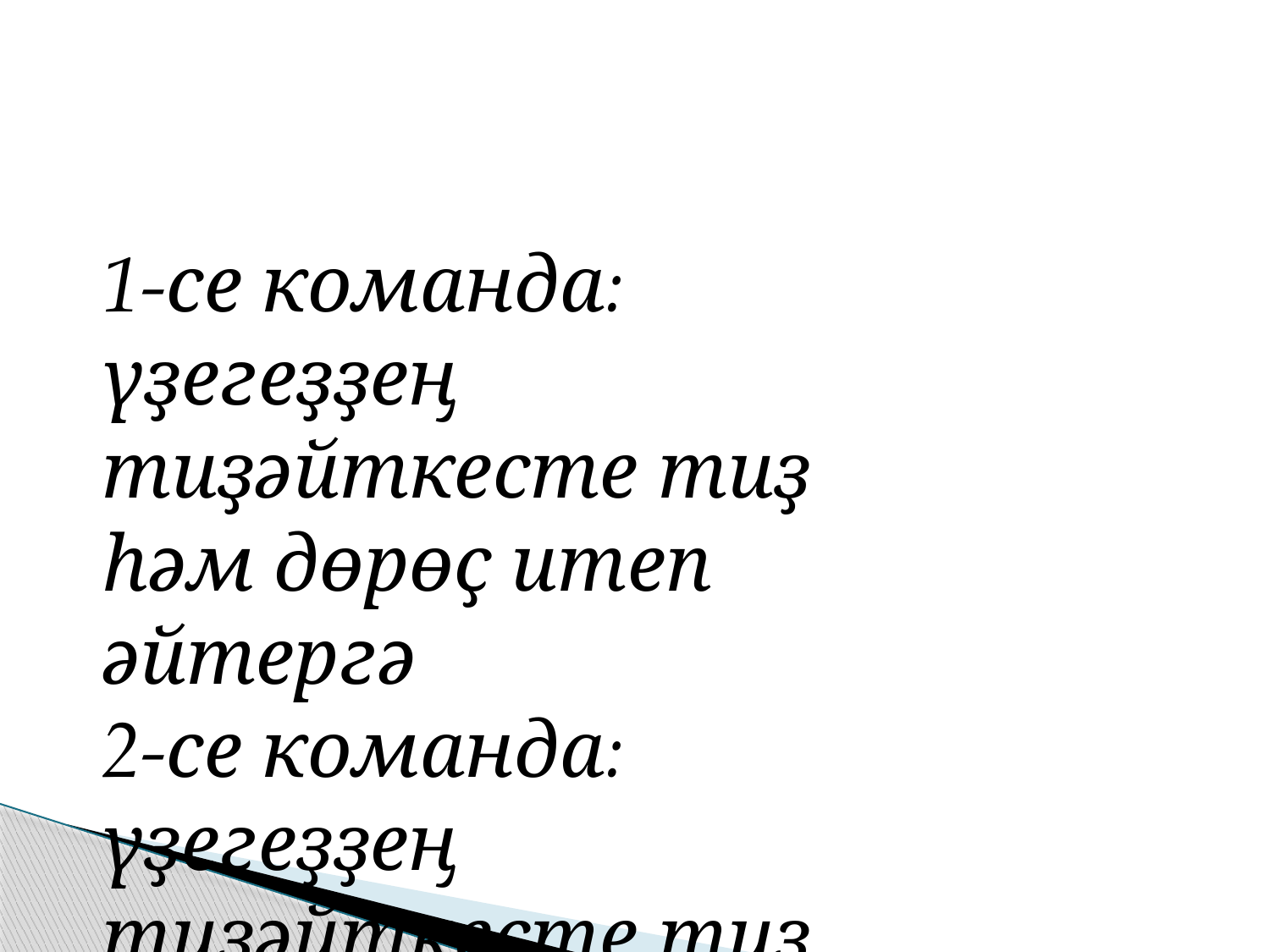

#

1-се команда: үҙегеҙҙең тиҙәйткесте тиҙ һәм дөрөҫ итеп әйтергә
2-се команда: үҙегеҙҙең тиҙәйткесте тиҙ һәм дөрөҫ итеп әйтергә